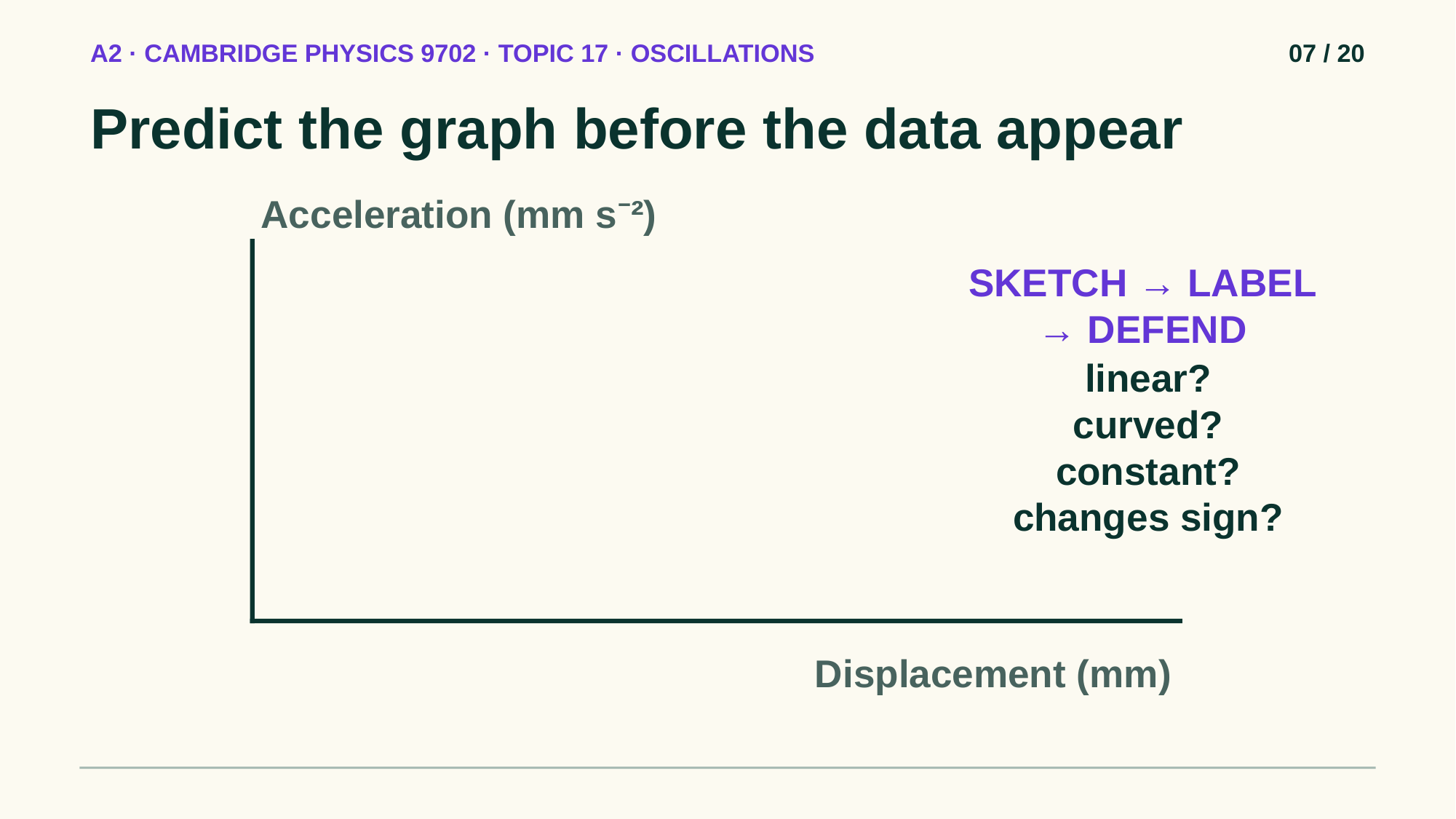

A2 · CAMBRIDGE PHYSICS 9702 · TOPIC 17 · OSCILLATIONS
07 / 20
Predict the graph before the data appear
Acceleration (mm s⁻²)

SKETCH → LABEL → DEFEND
linear?
curved?
constant?
changes sign?

Displacement (mm)